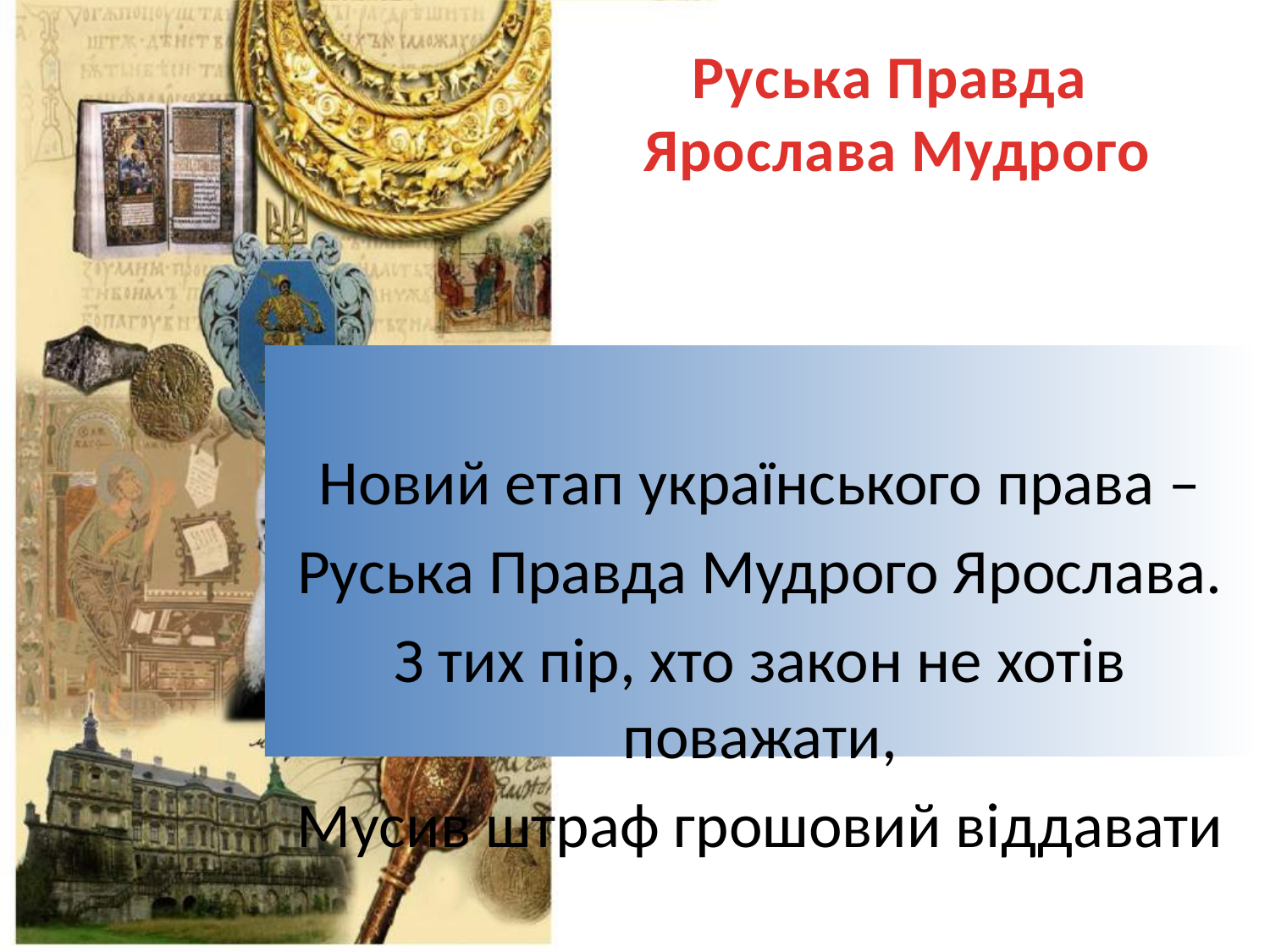

# Руська Правда Ярослава Мудрого

Новий етап українського права –
Руська Правда Мудрого Ярослава.
З тих пір, хто закон не хотів поважати,
Мусив штраф грошовий віддавати